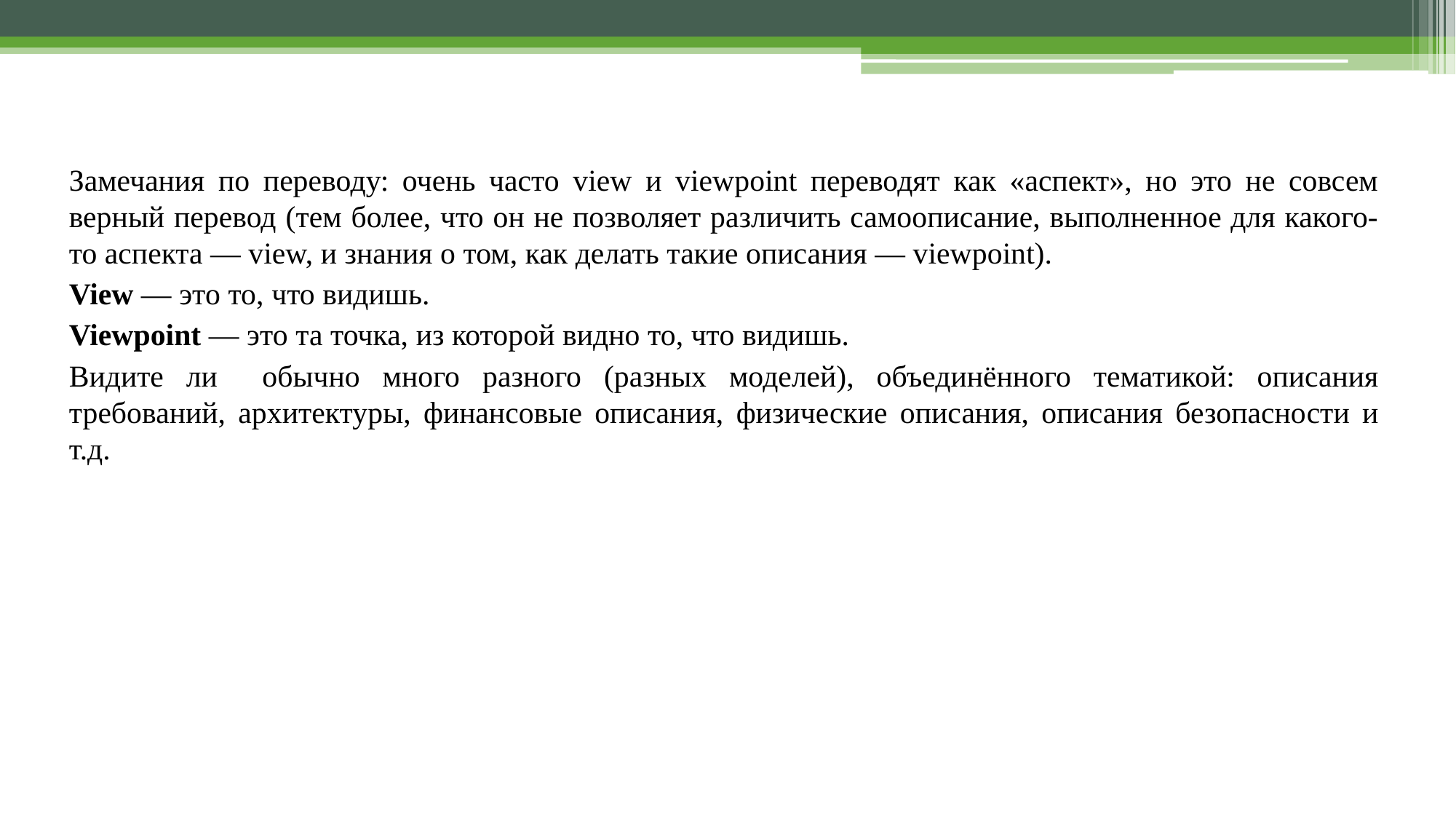

Замечания по переводу: очень часто view и viewpoint переводят как «аспект», но это не совсем верный перевод (тем более, что он не позволяет различить самоописание, выполненное для какого-то аспекта — view, и знания о том, как делать такие описания — viewpoint).
View — это то, что видишь.
Viewpoint — это та точка, из которой видно то, что видишь.
Видите ли  обычно много разного (разных моделей), объединённого тематикой: описания требований, архитектуры, финансовые описания, физические описания, описания безопасности и т.д.